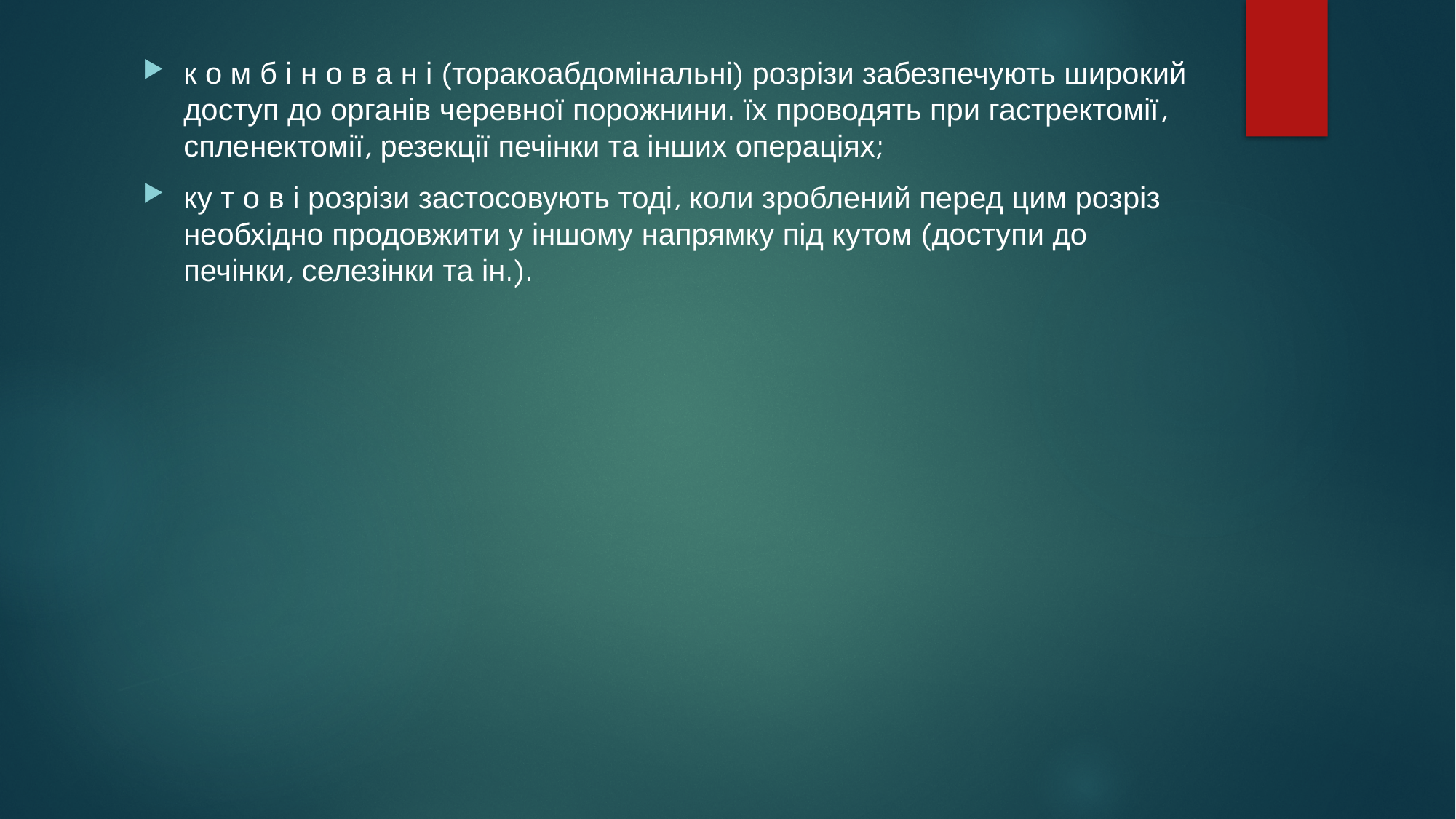

к о м б і н о в а н і (торакоабдомінальні) розрізи забезпечують широкий доступ до органів черевної порожнини. їх проводять при гастректомії, спленектомії, резекції печінки та інших операціях;
ку т о в і розрізи застосовують тоді, коли зроблений перед цим розріз необхідно продовжити у іншому напрямку під кутом (доступи до печінки, селезінки та ін.).